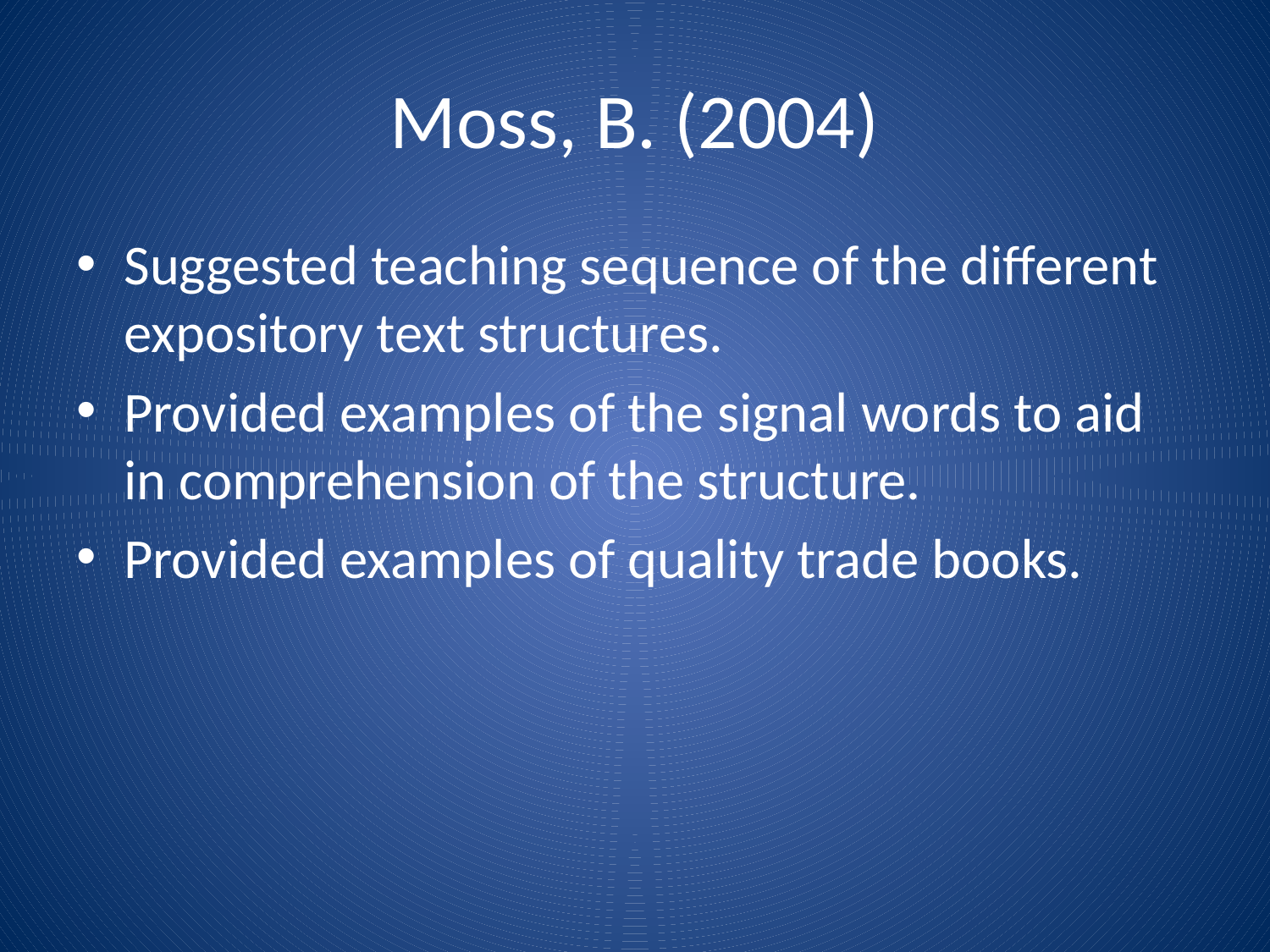

# Moss, B. (2004)
Suggested teaching sequence of the different expository text structures.
Provided examples of the signal words to aid in comprehension of the structure.
Provided examples of quality trade books.